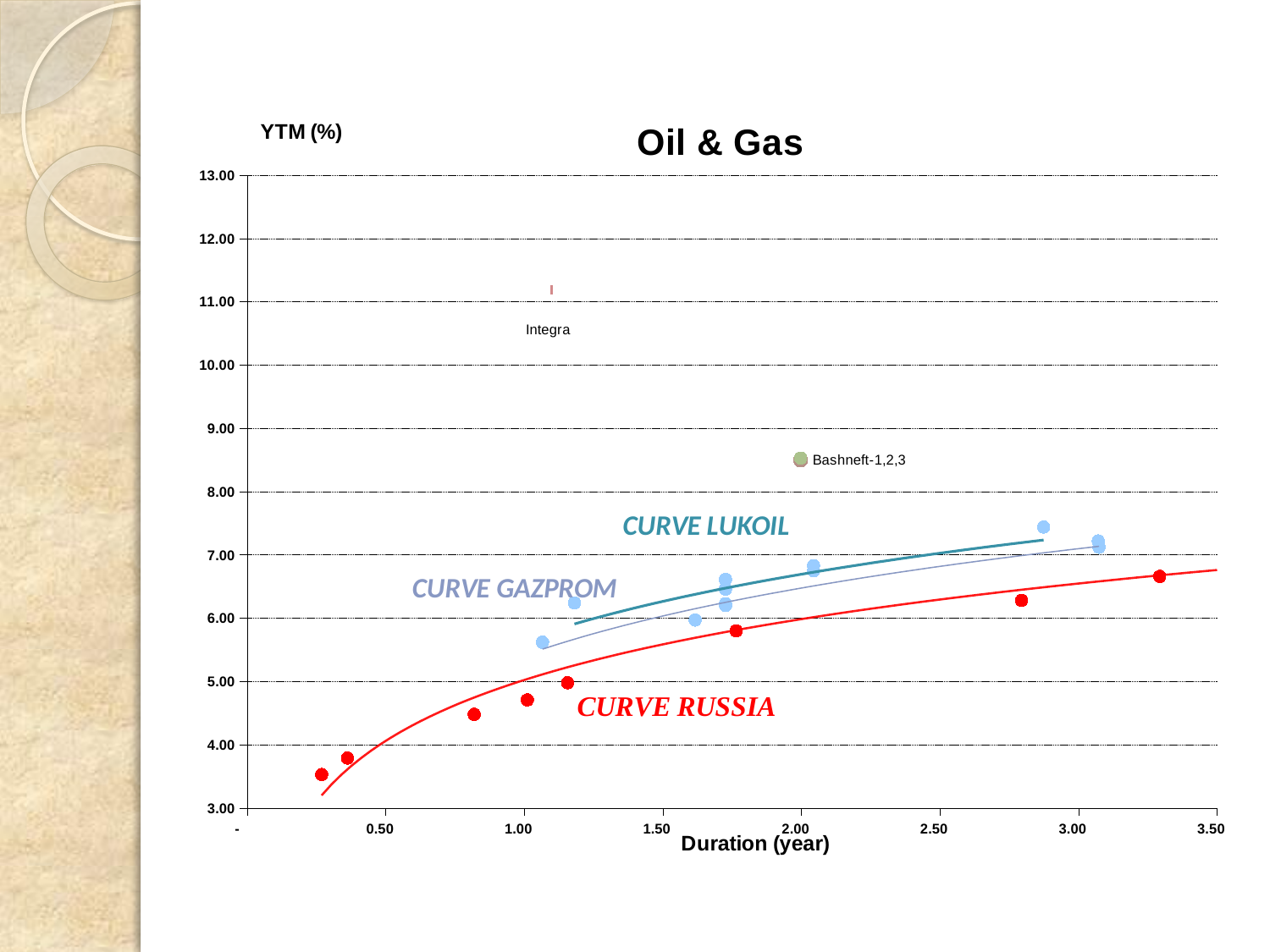

### Chart: Oil & Gas

| Category | Alliance | Alliance | Bushneft-2 |  | Gasprom Neft | Gasprom Neft | Gasprom Neft | Gasprom Neft |  | Itera | Novatek | Transneft |  |  |  |  |  |  |  |  |  |  |  |  |  |  |  |  |  |  |  |  |  |  |  |  |  |  |  |  |  | Bushneft-3 | Bushneft-1 | Integra |
|---|---|---|---|---|---|---|---|---|---|---|---|---|---|---|---|---|---|---|---|---|---|---|---|---|---|---|---|---|---|---|---|---|---|---|---|---|---|---|---|---|---|---|---|---|